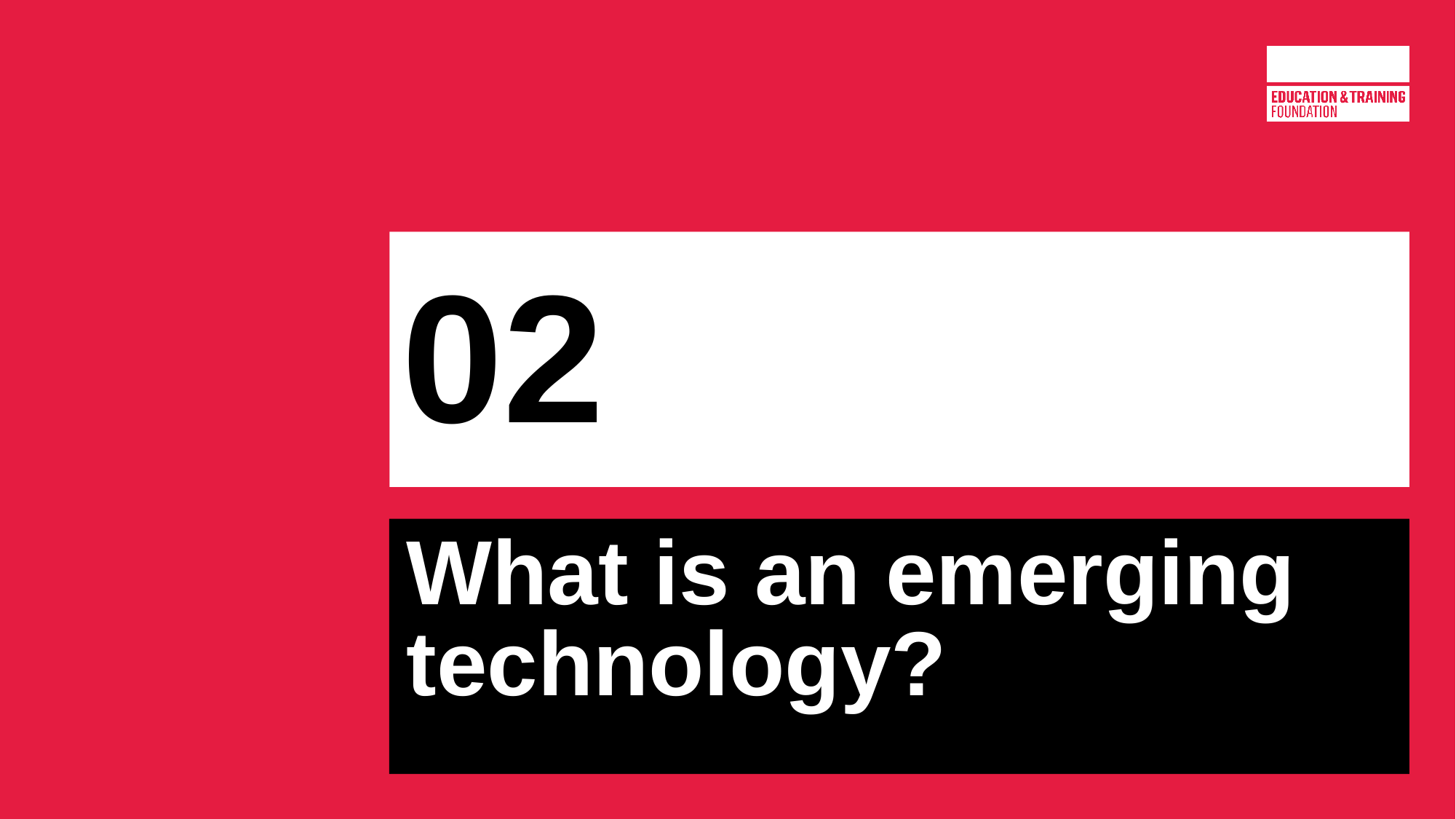

# 02
What is an emerging technology?